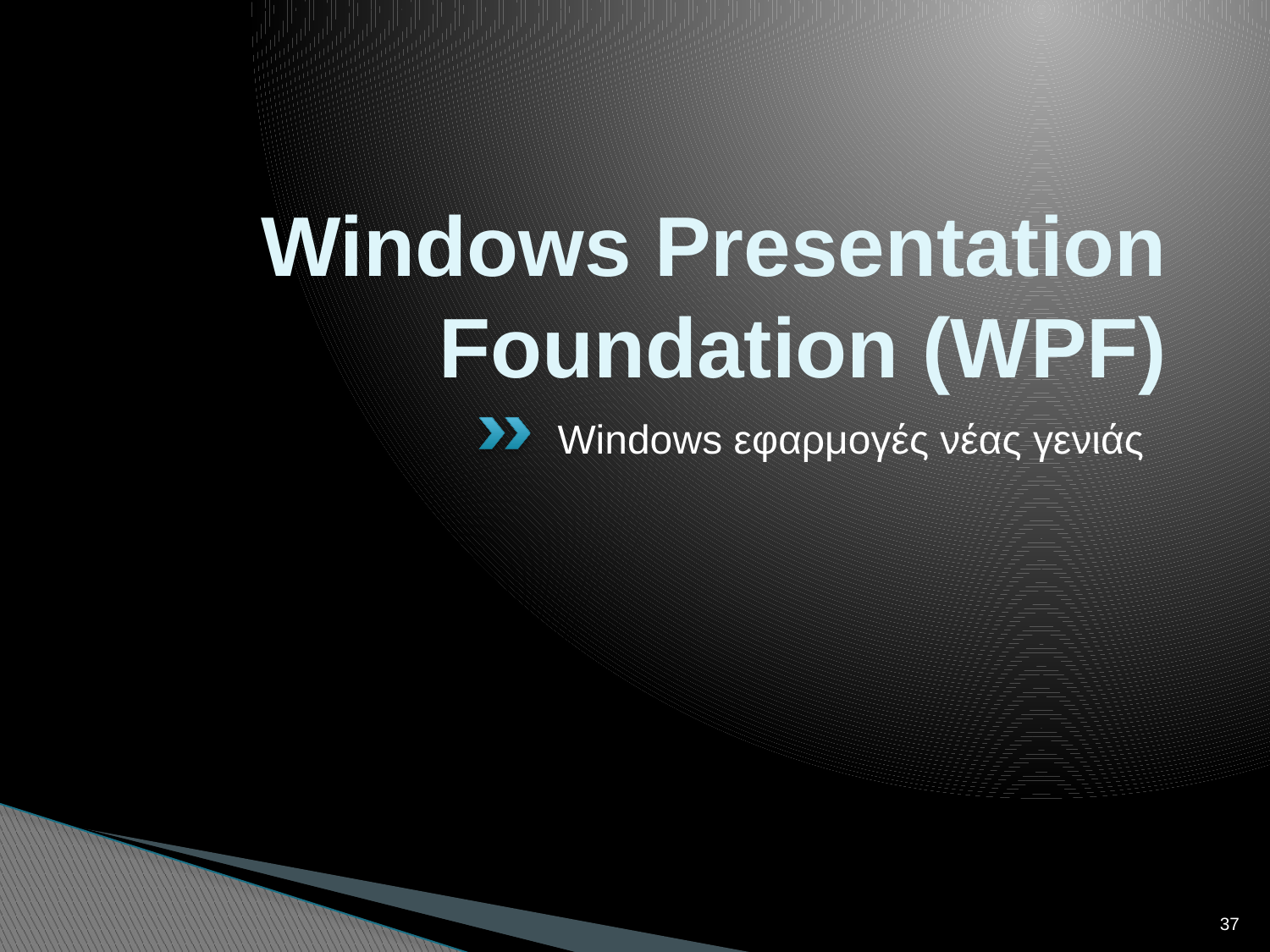

# Windows Presentation Foundation (WPF)
Windows εφαρμογές νέας γενιάς
37